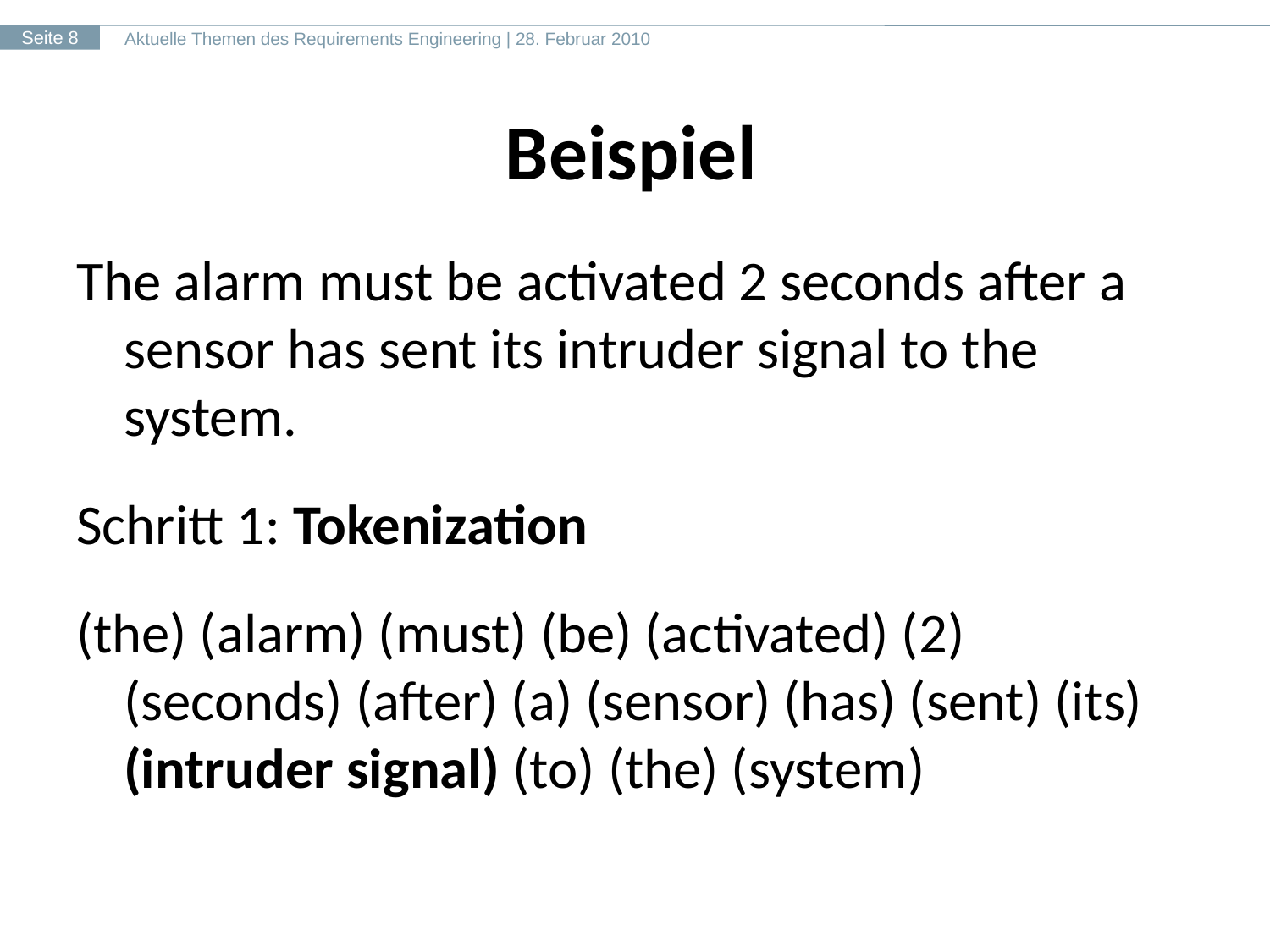

# Beispiel
The alarm must be activated 2 seconds after a sensor has sent its intruder signal to the system.

Schritt 1: Tokenization

(the) (alarm) (must) (be) (activated) (2) (seconds) (after) (a) (sensor) (has) (sent) (its) (intruder signal) (to) (the) (system)